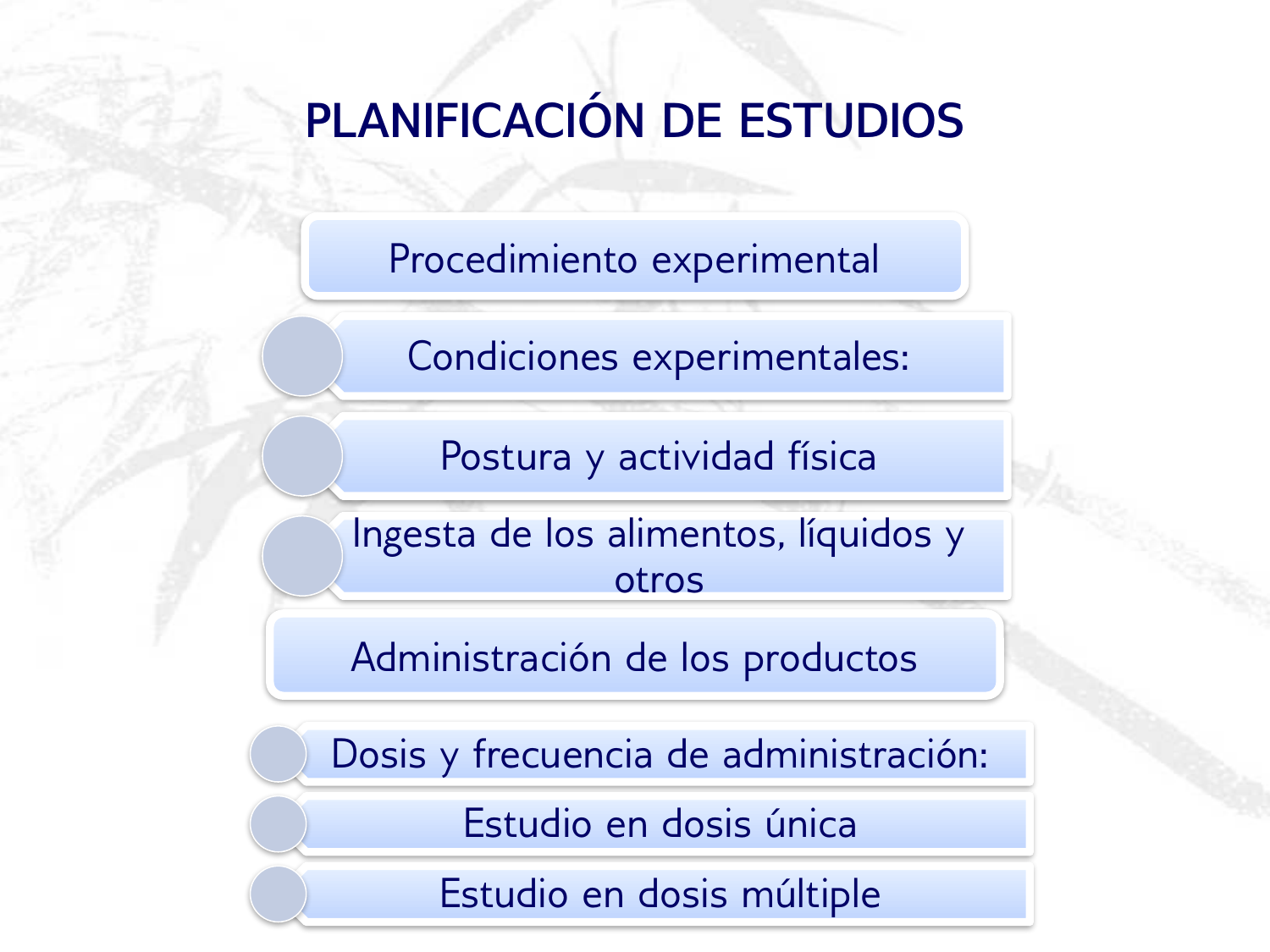

# PLANIFICACIÓN DE ESTUDIOS
Procedimiento experimental
Condiciones experimentales:
Postura y actividad física
Ingesta de los alimentos, líquidos y otros
Administración de los productos
Dosis y frecuencia de administración:
Estudio en dosis única
Estudio en dosis múltiple